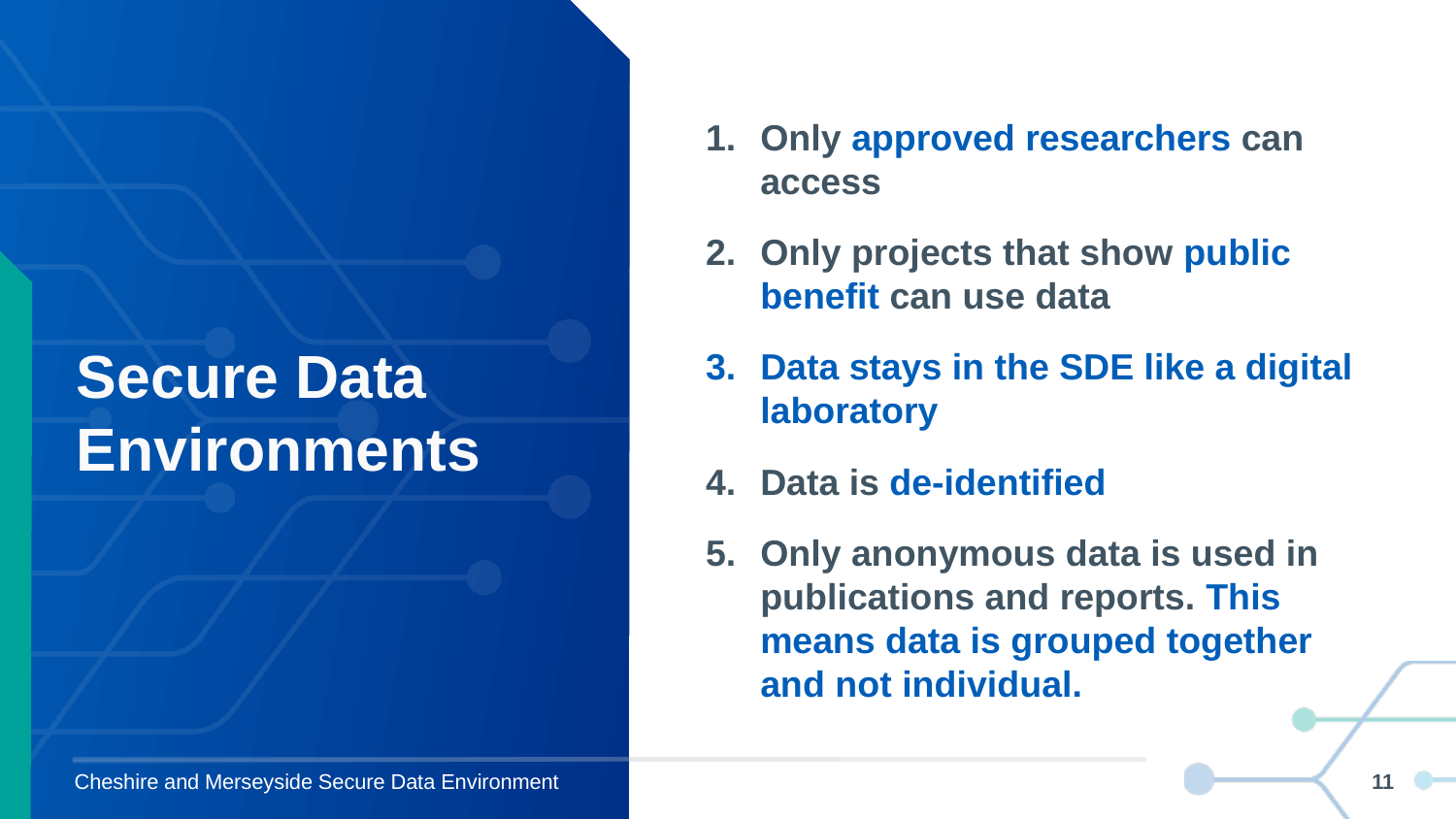

Only approved researchers can access
Only projects that show public benefit can use data
Data stays in the SDE like a digital laboratory
Data is de-identified
Only anonymous data is used in publications and reports. This means data is grouped together
and not individual.
# Secure Data Environments
Cheshire and Merseyside Secure Data Environment
11